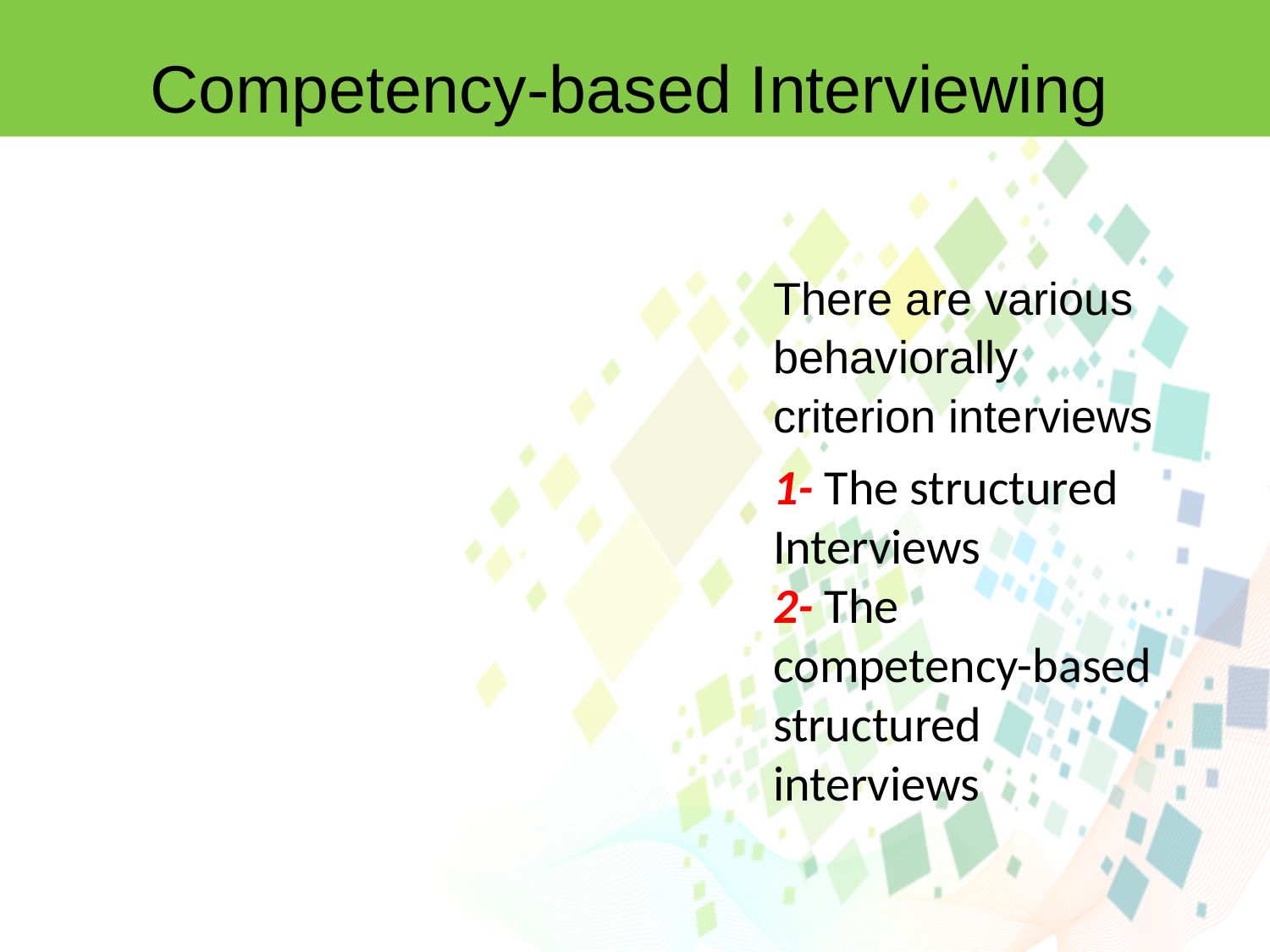

Competency-based Interviewing
There are various behaviorally criterion interviews
1- The structured Interviews
2- The competency-based structured interviews